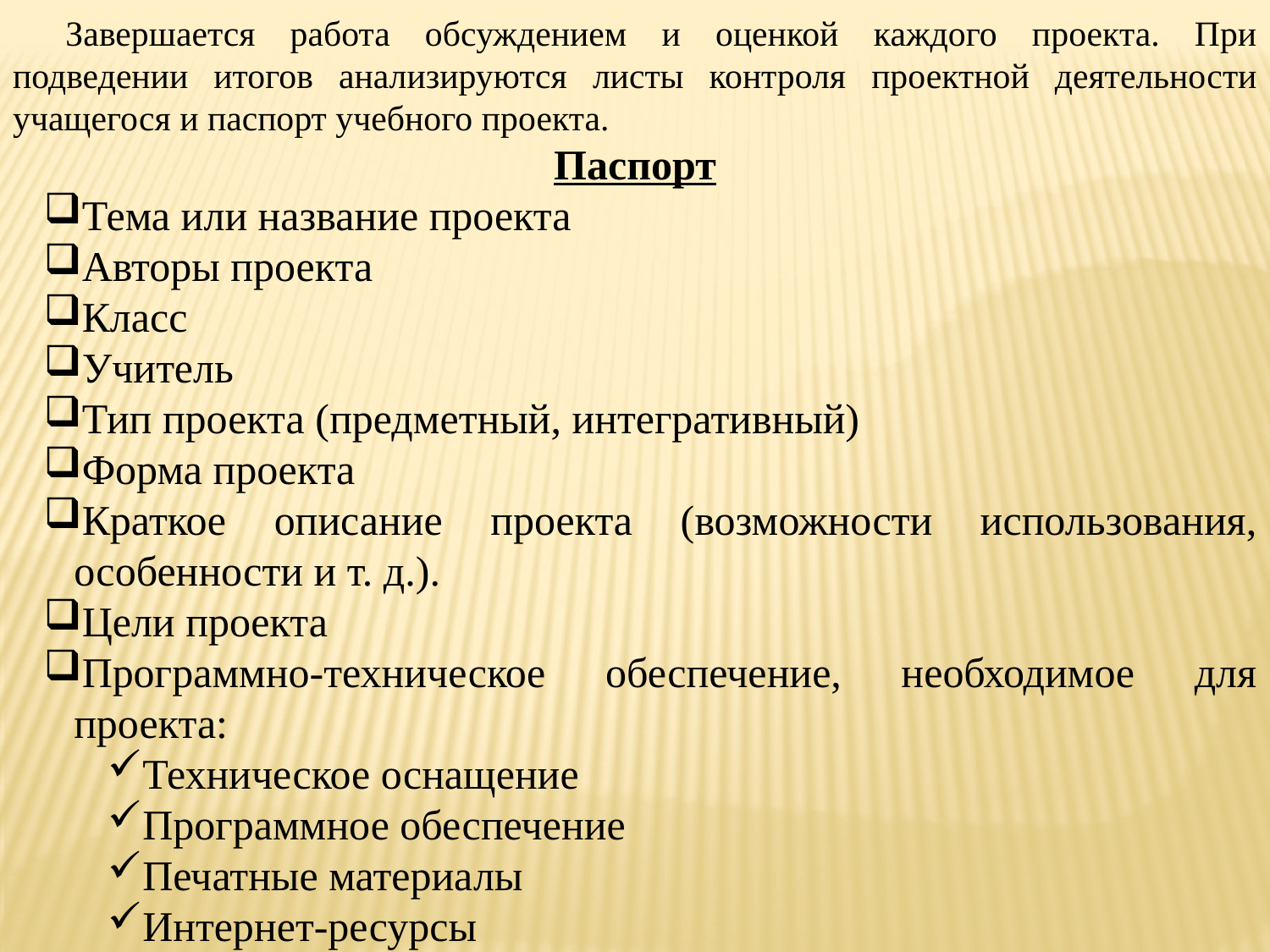

Завершается работа обсуждением и оценкой каждого проекта. При подведении итогов анализируются листы контроля проектной деятельности учащегося и паспорт учебного проекта.
Паспорт
Тема или название проекта
Авторы проекта
Класс
Учитель
Тип проекта (предметный, интегративный)
Форма проекта
Краткое описание проекта (возможности использования, особенности и т. д.).
Цели проекта
Программно-техническое обеспечение, необходимое для проекта:
Техническое оснащение
Программное обеспечение
Печатные материалы
Интернет-ресурсы